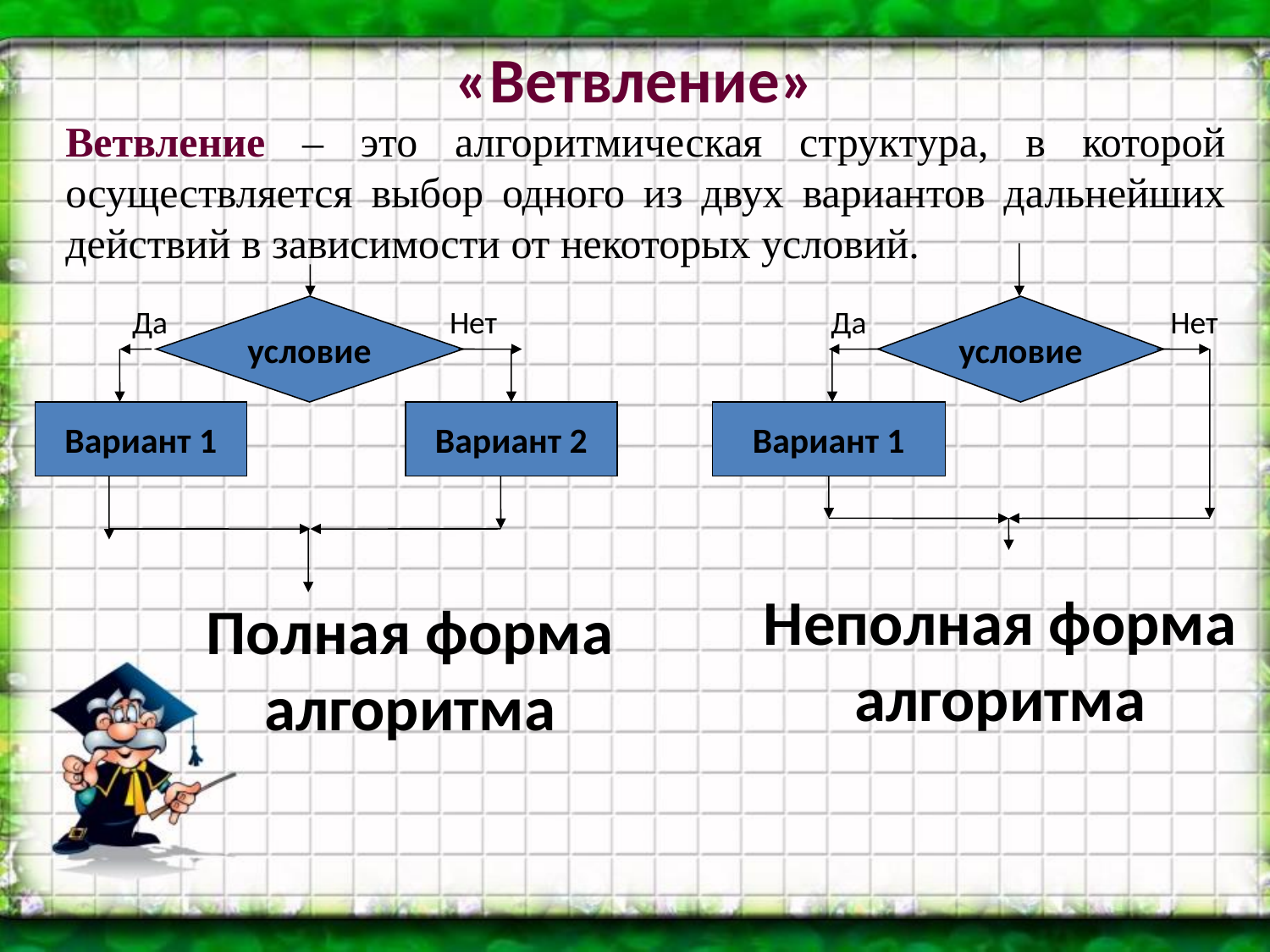

# «Ветвление»
Ветвление – это алгоритмическая структура, в которой осуществляется выбор одного из двух вариантов дальнейших действий в зависимости от некоторых условий.

Нет
Да
Да
условие
Нет
условие

Вариант 1
Вариант 2
Вариант 1

Неполная форма алгоритма
Полная форма алгоритма